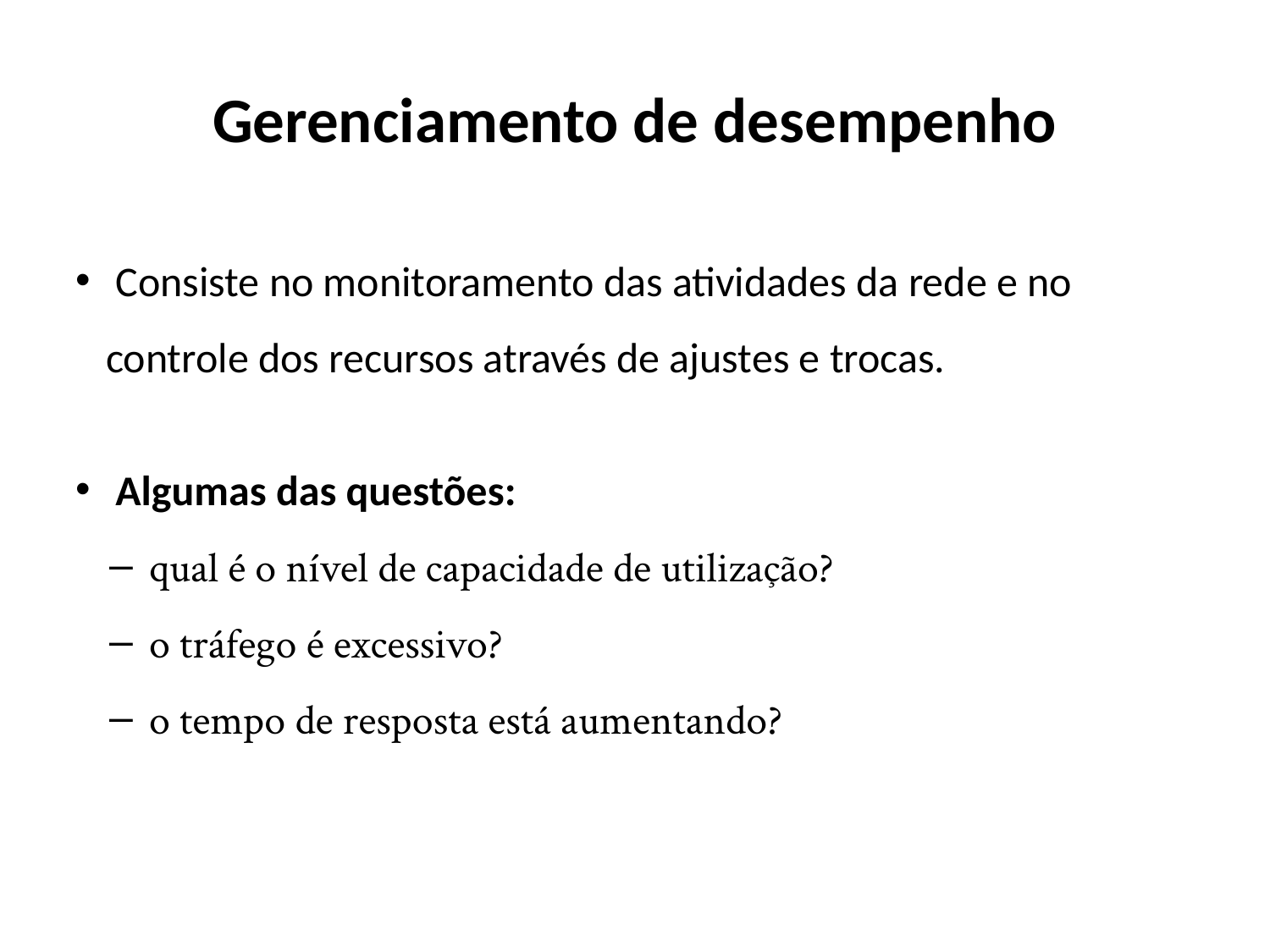

Gerenciamento de desempenho
 Consiste no monitoramento das atividades da rede e no controle dos recursos através de ajustes e trocas.

 Algumas das questões:
 qual é o nível de capacidade de utilização?
 o tráfego é excessivo?
 o tempo de resposta está aumentando?